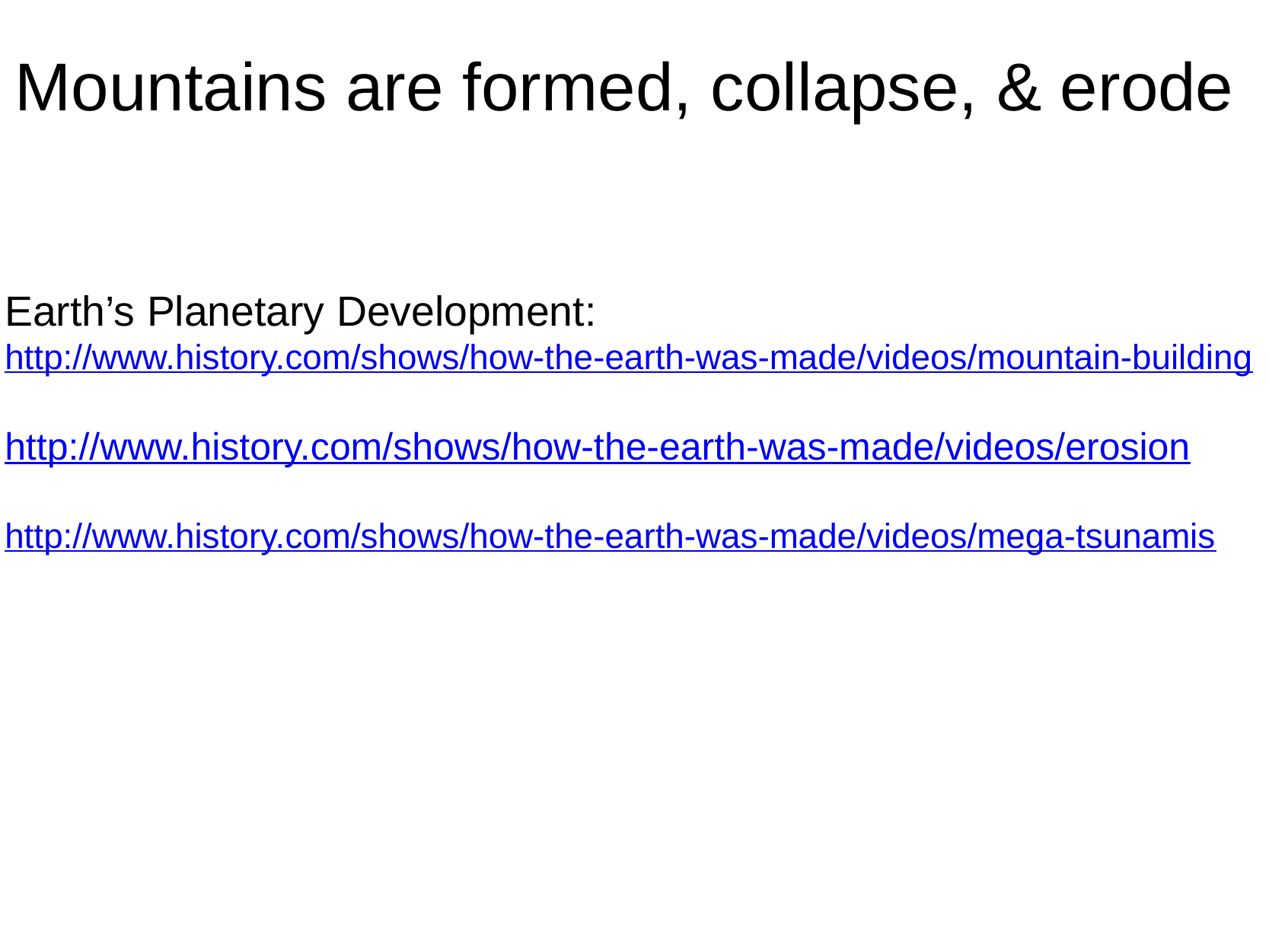

# Mountains are formed, collapse, & erode

Earth’s Planetary Development:
http://www.history.com/shows/how-the-earth-was-made/videos/mountain-building

http://www.history.com/shows/how-the-earth-was-made/videos/erosion

http://www.history.com/shows/how-the-earth-was-made/videos/mega-tsunamis